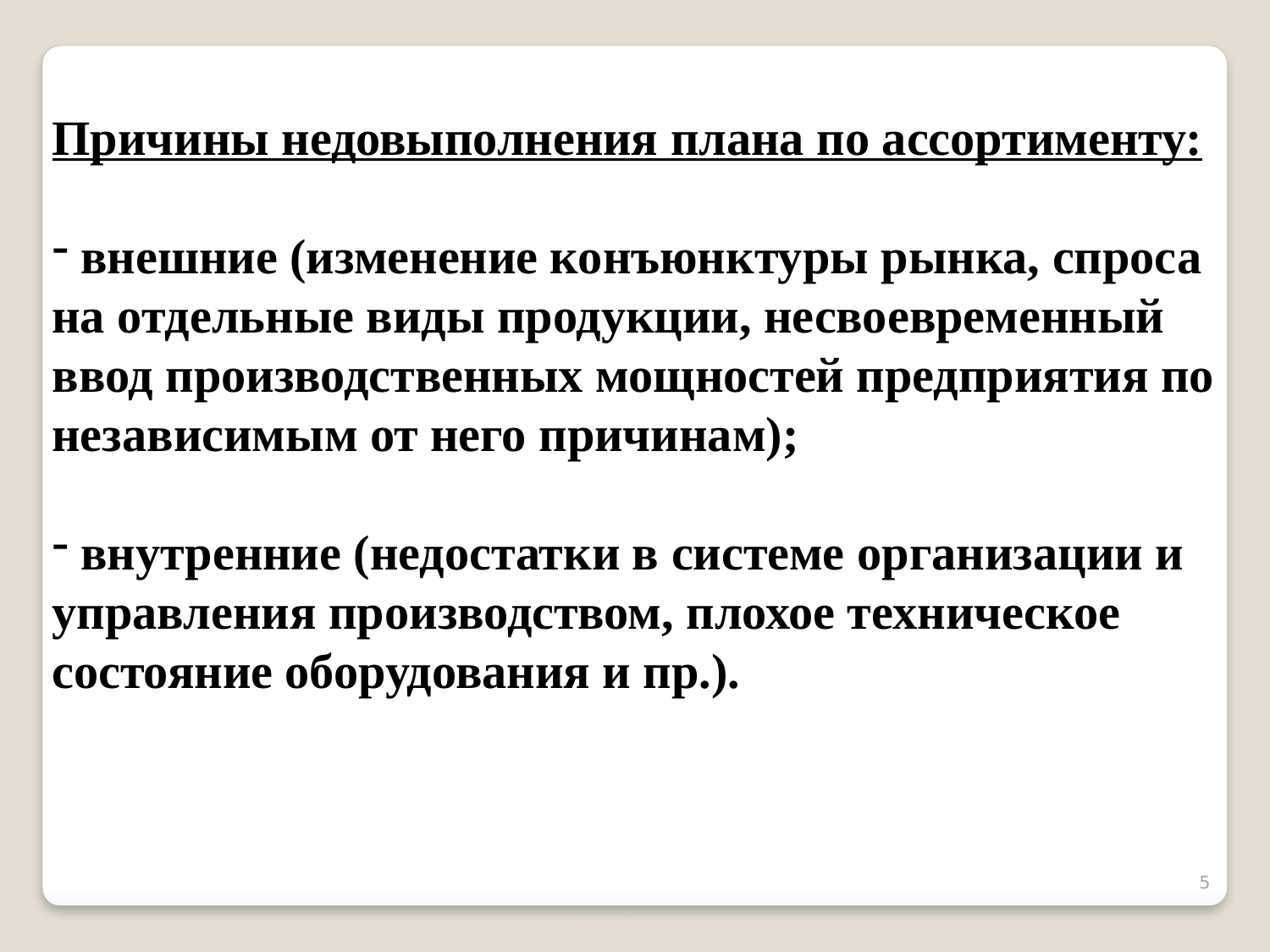

Причины недовыполнения плана по ассортименту:

 внешние (изменение конъюнктуры рынка, спроса на отдельные виды продукции, несвоевременный ввод производственных мощностей предприятия по независимым от него причинам);

 внутренние (недостатки в системе организации и управления производством, плохое техническое состояние оборудования и пр.).

5